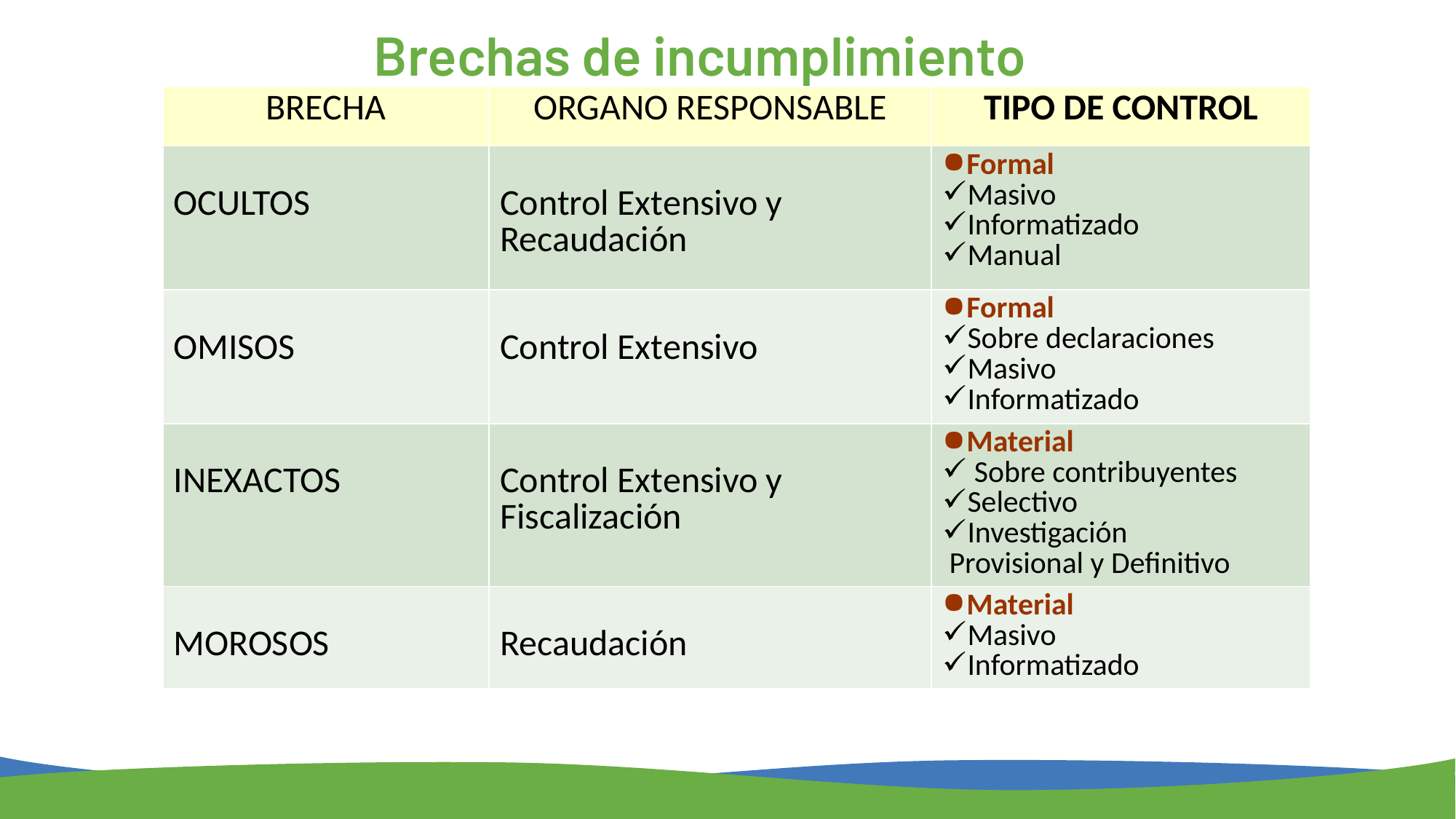

# Brechas de incumplimiento
| BRECHA | ORGANO RESPONSABLE | TIPO DE CONTROL |
| --- | --- | --- |
| OCULTOS | Control Extensivo y Recaudación | Formal Masivo Informatizado Manual |
| OMISOS | Control Extensivo | Formal Sobre declaraciones Masivo Informatizado |
| INEXACTOS | Control Extensivo y Fiscalización | Material Sobre contribuyentes Selectivo Investigación Provisional y Definitivo |
| MOROSOS | Recaudación | Material Masivo Informatizado |